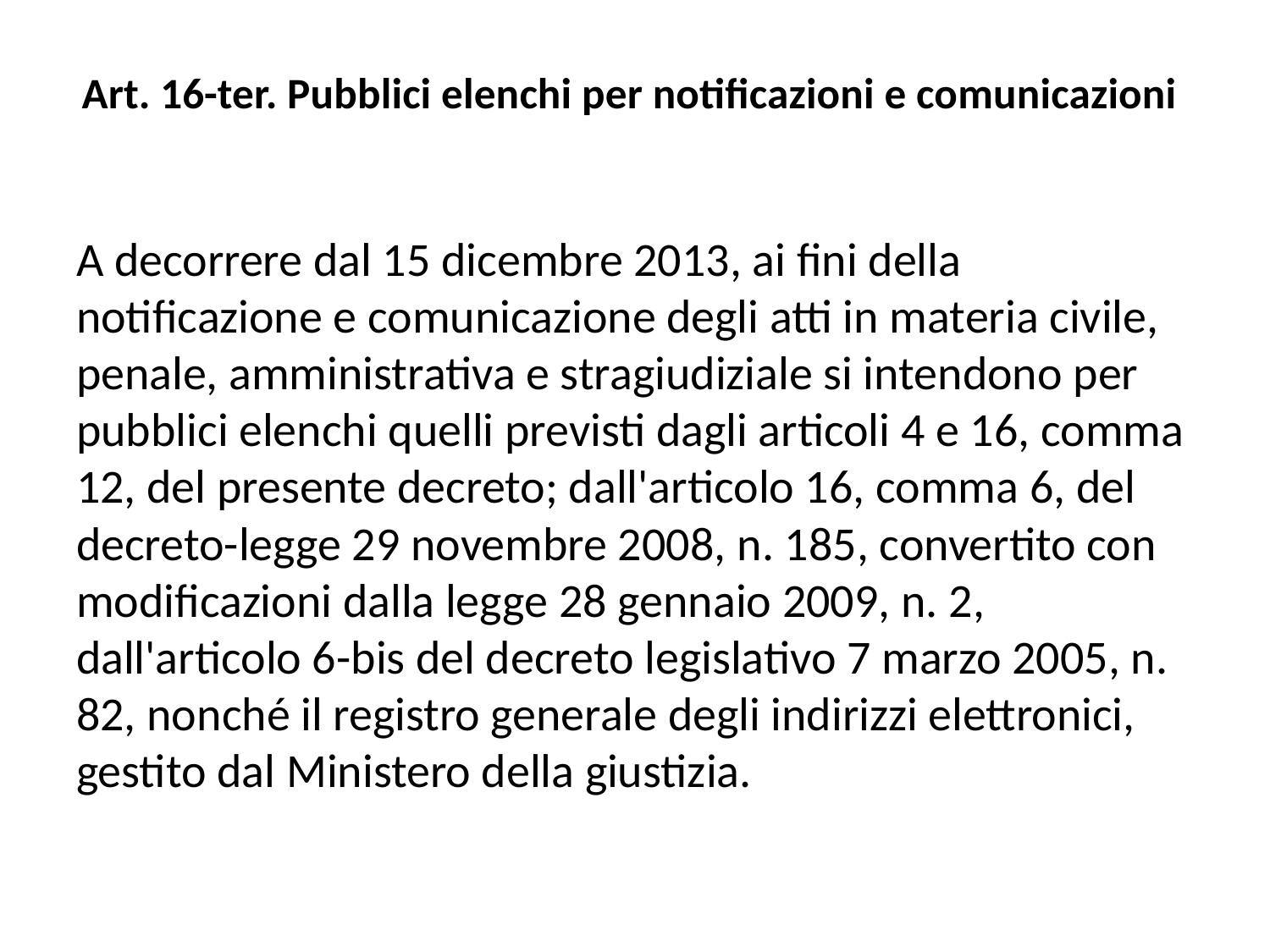

# Art. 16-ter. Pubblici elenchi per notificazioni e comunicazioni
A decorrere dal 15 dicembre 2013, ai fini della notificazione e comunicazione degli atti in materia civile, penale, amministrativa e stragiudiziale si intendono per pubblici elenchi quelli previsti dagli articoli 4 e 16, comma 12, del presente decreto; dall'articolo 16, comma 6, del decreto-legge 29 novembre 2008, n. 185, convertito con modificazioni dalla legge 28 gennaio 2009, n. 2, dall'articolo 6-bis del decreto legislativo 7 marzo 2005, n. 82, nonché il registro generale degli indirizzi elettronici, gestito dal Ministero della giustizia.